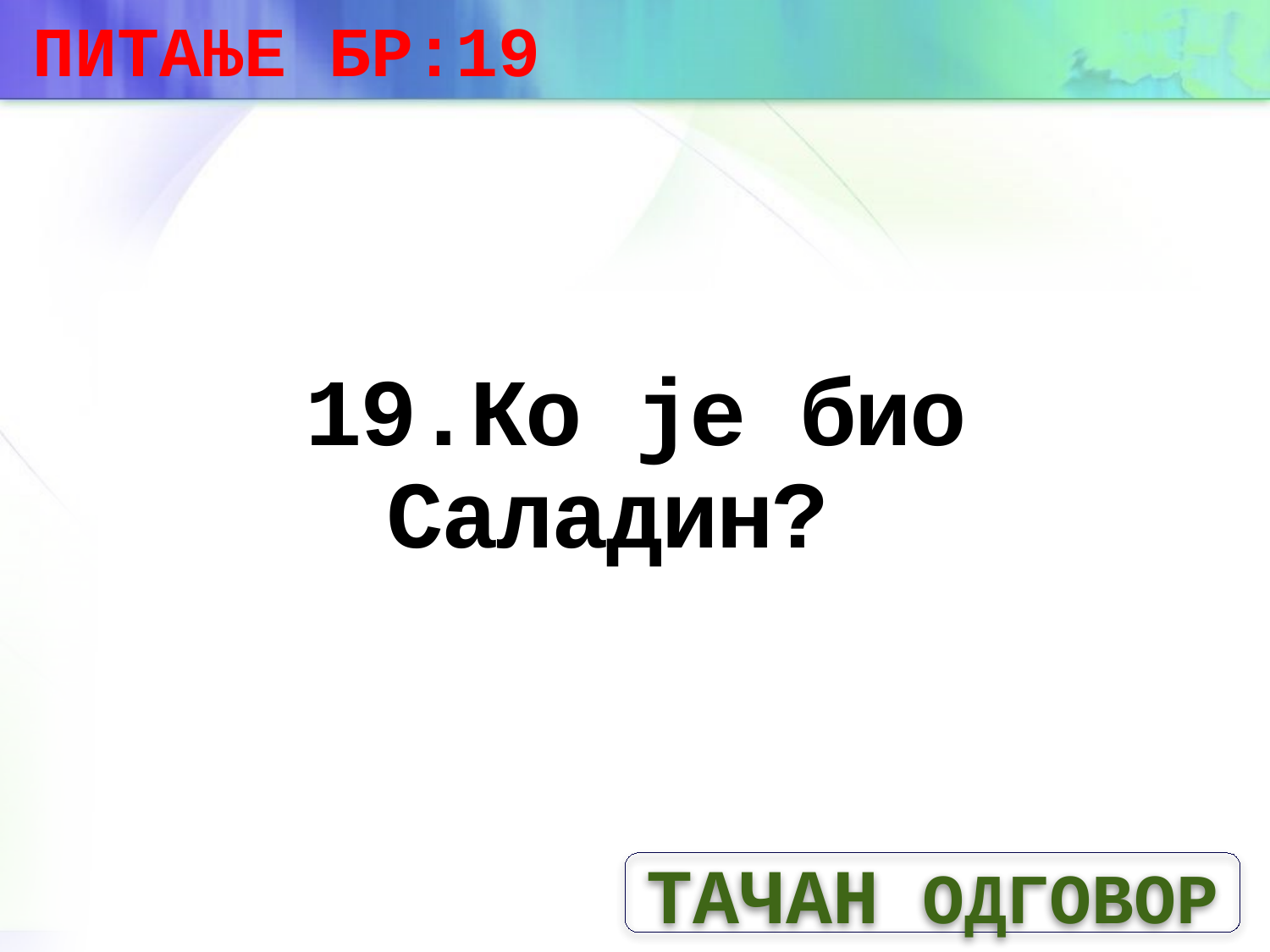

ПИТАЊЕ БР:19
# 19.Ко је био Саладин?
ТАЧАН ОДГОВОР